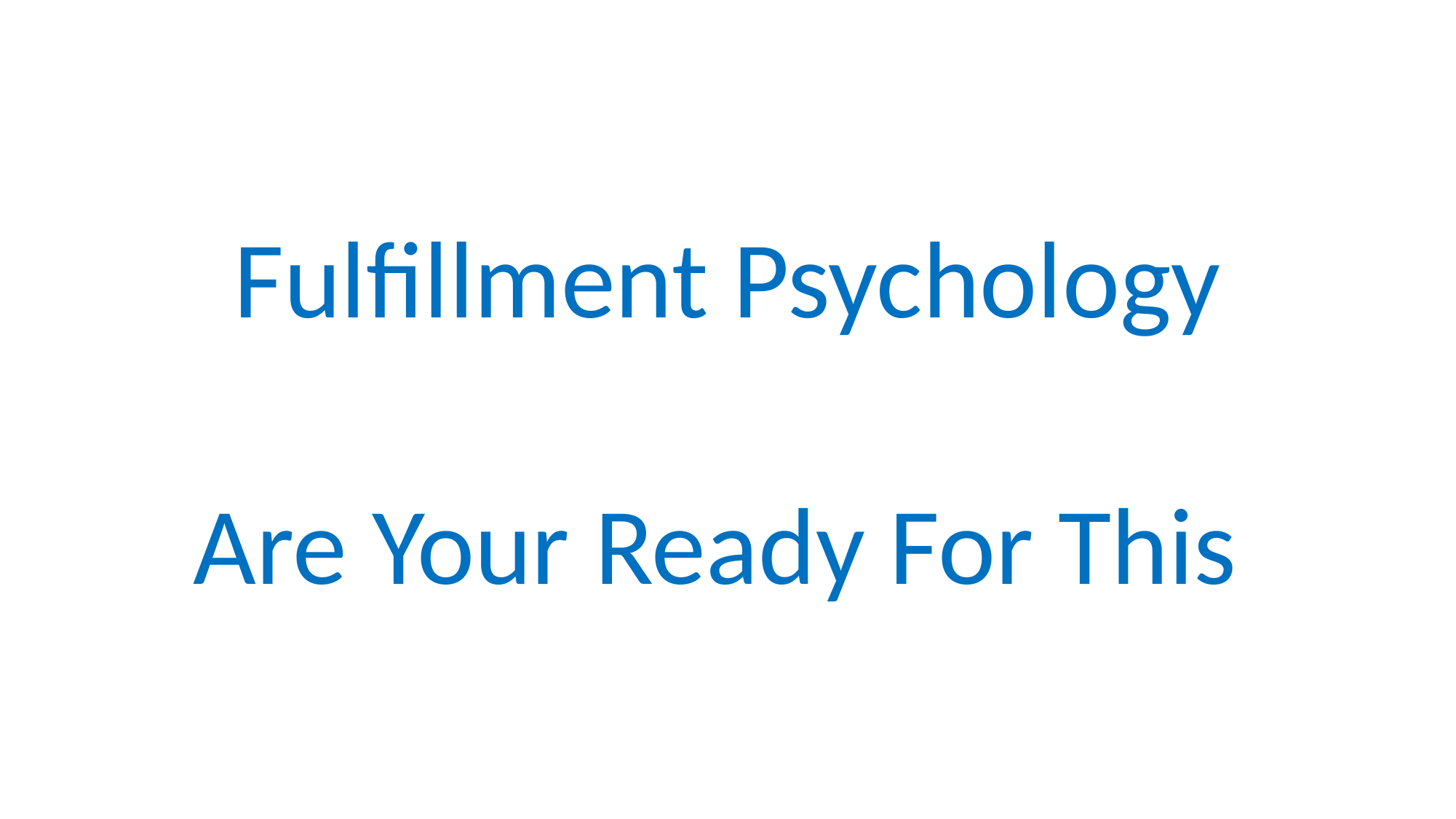

#
Fulfillment Psychology

Are Your Ready For This